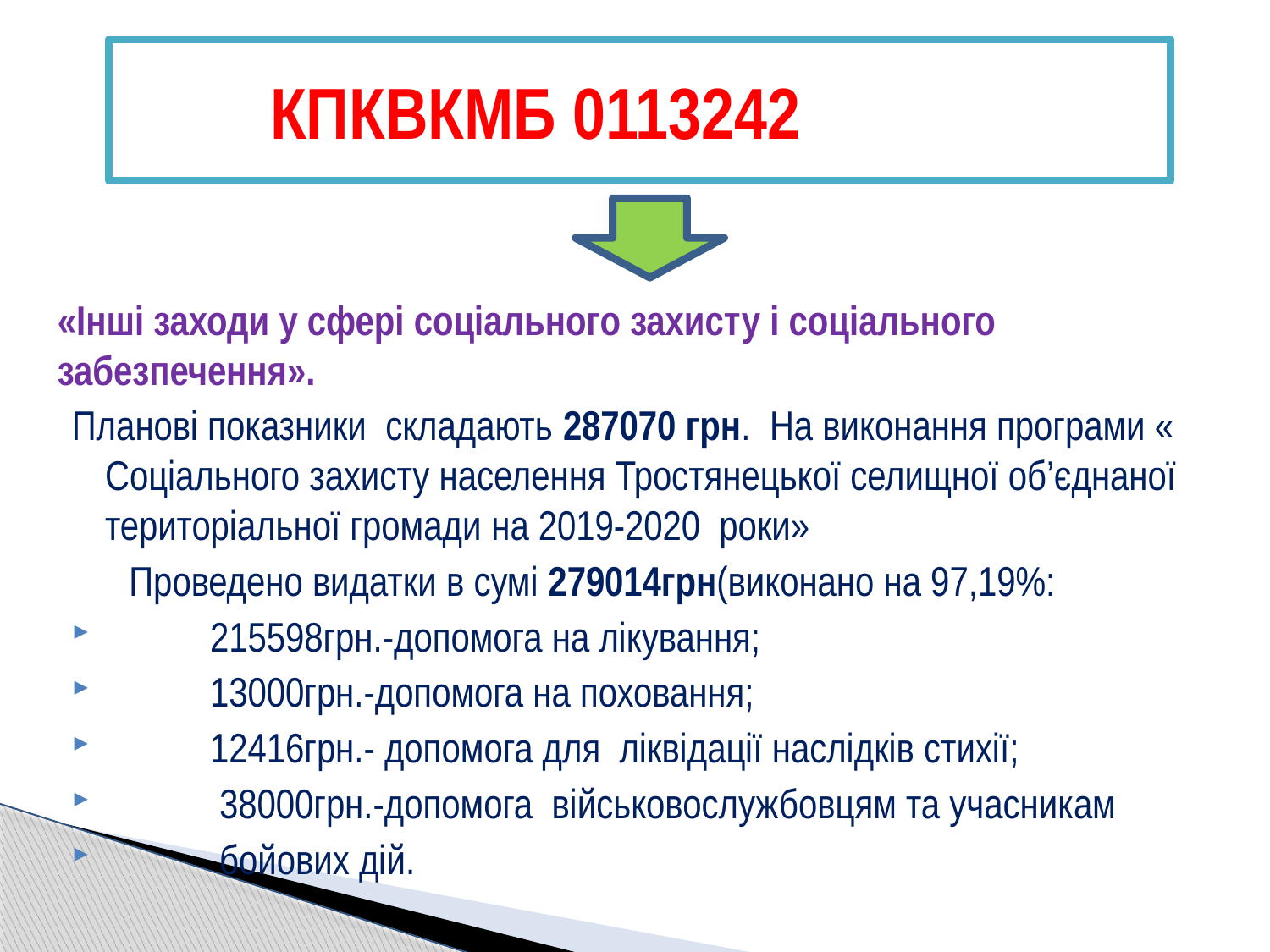

# КПКВКМБ 0113242

«Інші заходи у сфері соціального захисту і соціального забезпечення».
Планові показники  складають 287070 грн.  На виконання програми « Соціального захисту населення Тростянецької селищної об’єднаної територіальної громади на 2019-2020  роки»
     Проведено видатки в сумі 279014грн(виконано на 97,19%:
           215598грн.-допомога на лікування;
           13000грн.-допомога на поховання;
           12416грн.- допомога для  ліквідації наслідків стихії;
            38000грн.-допомога  військовослужбовцям та учасникам
            бойових дій.